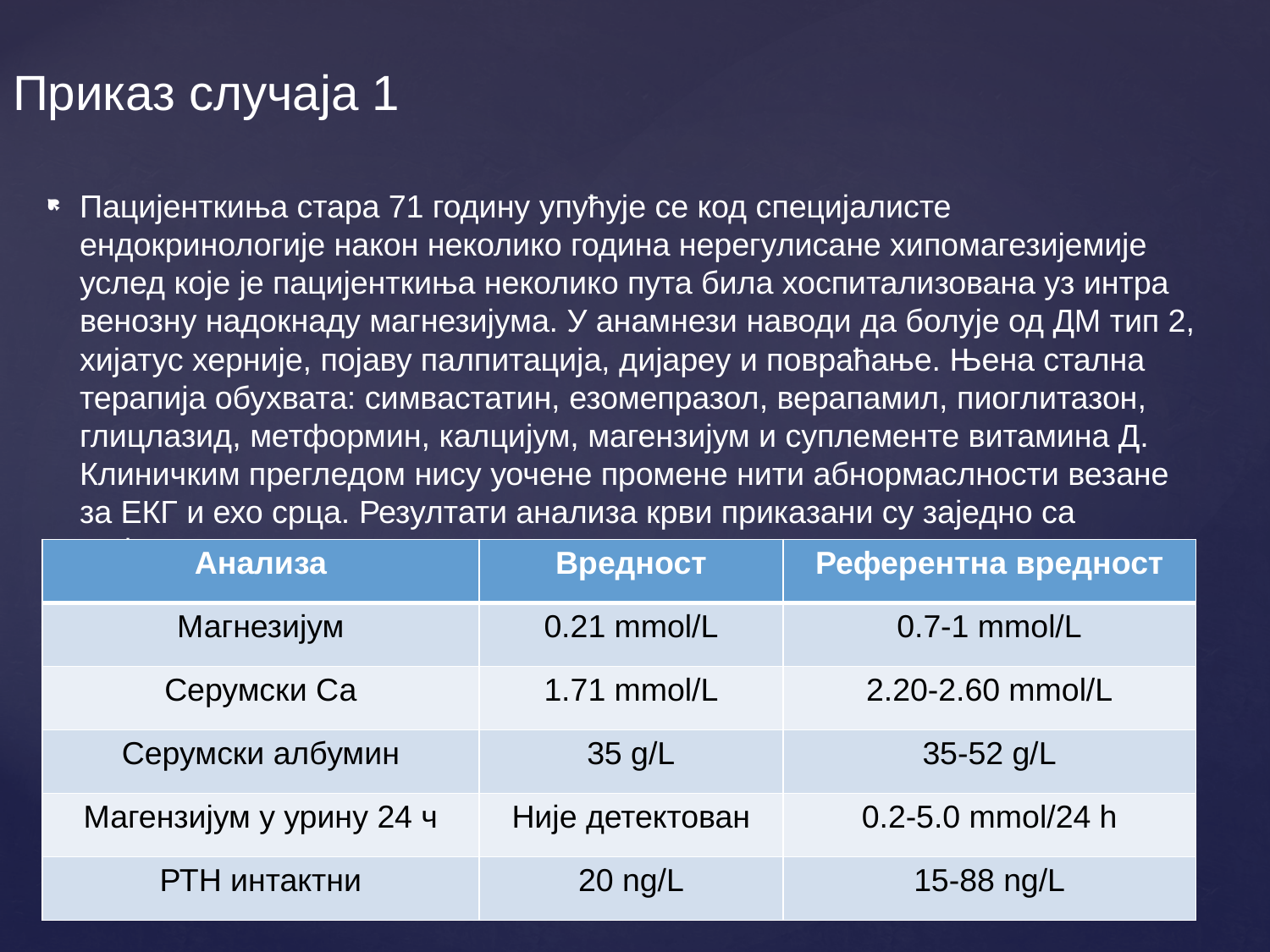

# Приказ случаја 1
Пацијенткиња стара 71 годину упућује се код специјалисте ендокринологије након неколико година нерегулисане хипомагезијемије услед које је пацијенткиња неколико пута била хоспитализована уз интра венозну надокнаду магнезијума. У анамнези наводи да болује од ДМ тип 2, хијатус херније, појаву палпитација, дијареу и повраћање. Њена стална терапија обухвата: симвастатин, езомепразол, верапамил, пиоглитазон, глицлазид, метформин, калцијум, магензијум и суплементе витамина Д. Клиничким прегледом нису уочене промене нити абнормаслности везане за ЕКГ и ехо срца. Резултати анализа крви приказани су заједно са референтним вредностима.

| Анализа | Вредност | Референтна вредност |
| --- | --- | --- |
| Магнезијум | 0.21 mmol/L | 0.7-1 mmol/L |
| Серумски Са | 1.71 mmol/L | 2.20-2.60 mmol/L |
| Серумски албумин | 35 g/L | 35-52 g/L |
| Магензијум у урину 24 ч | Није детектован | 0.2-5.0 mmol/24 h |
| РТН интактни | 20 ng/L | 15-88 ng/L |